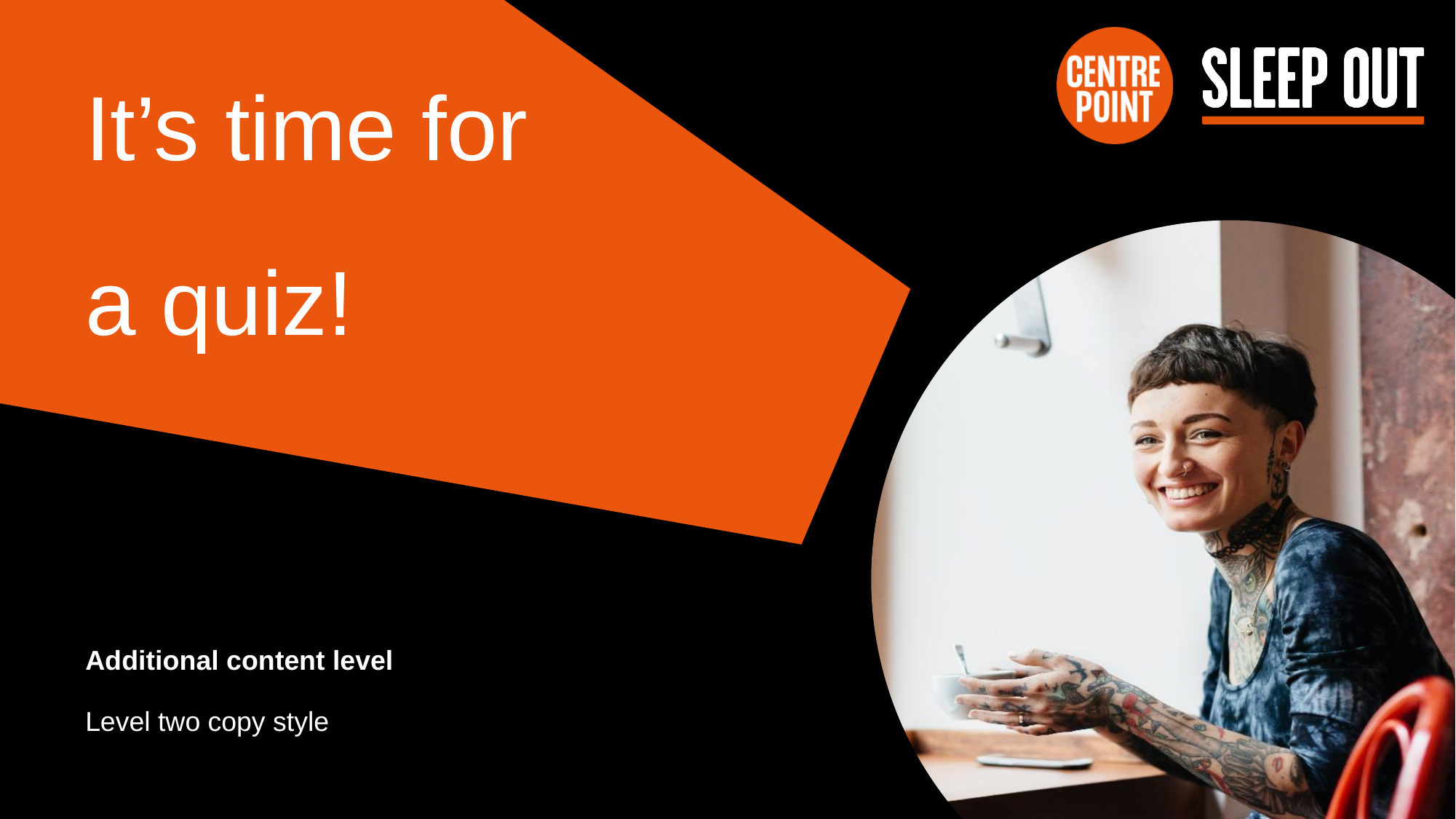

It’s time for
a quiz!
Additional content level
Level two copy style